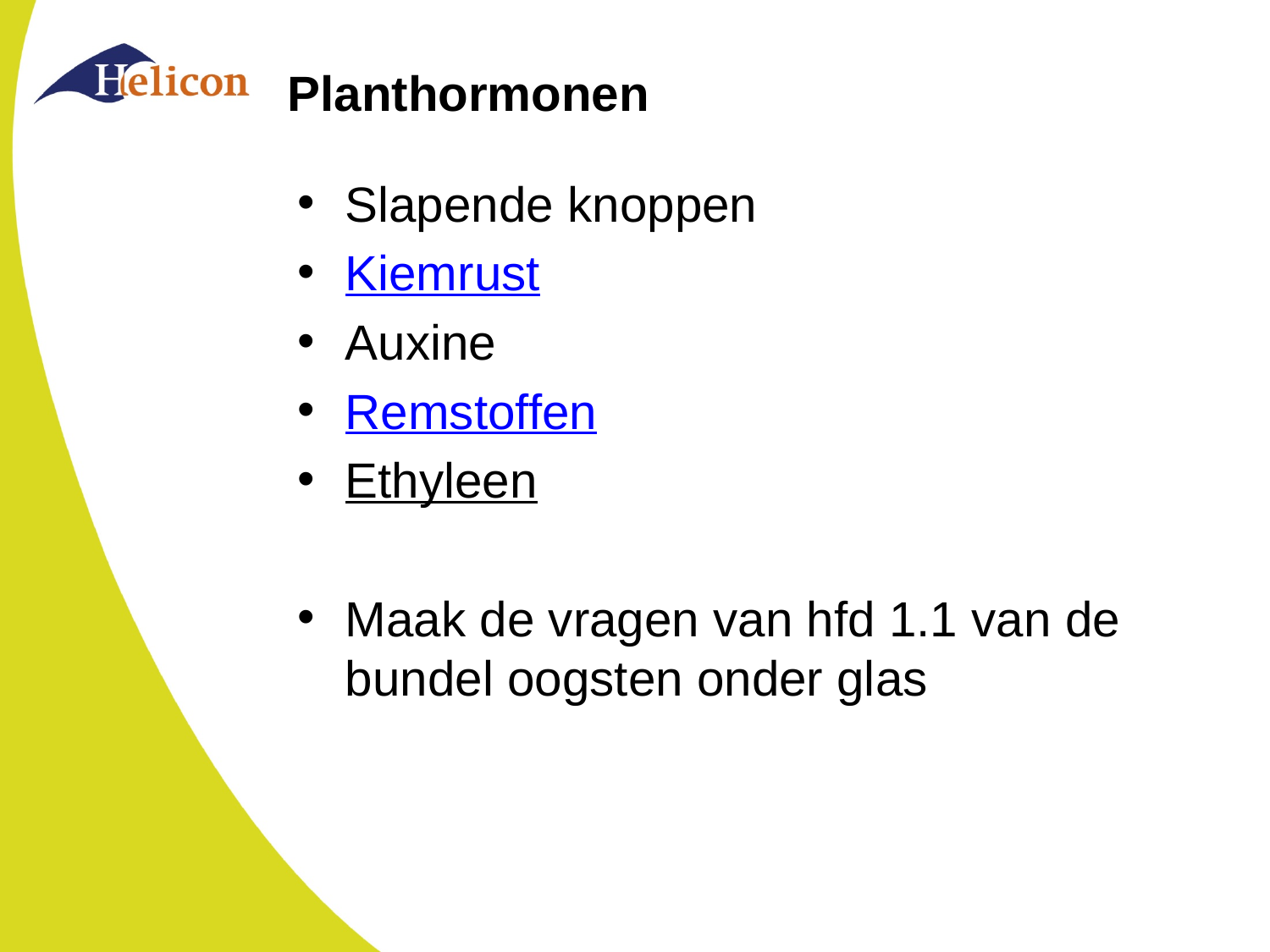

# Planthormonen
Slapende knoppen
Kiemrust
Auxine
Remstoffen
Ethyleen

Maak de vragen van hfd 1.1 van de bundel oogsten onder glas